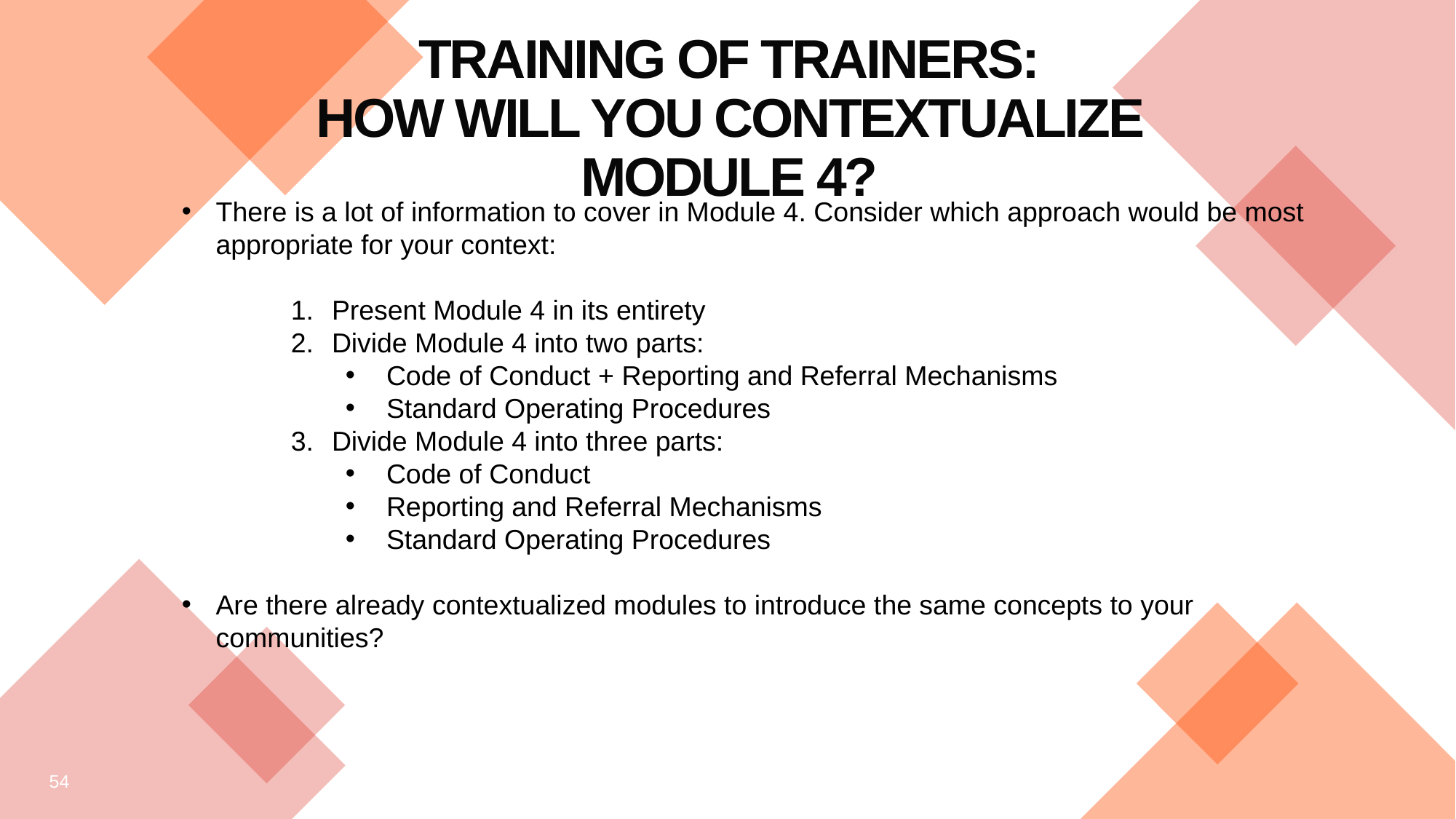

# TRAINING OF TRAINERS: How Will You contextualize module 4?

There is a lot of information to cover in Module 4. Consider which approach would be most appropriate for your context:

Present Module 4 in its entirety
Divide Module 4 into two parts:
Code of Conduct + Reporting and Referral Mechanisms
Standard Operating Procedures
Divide Module 4 into three parts:
Code of Conduct
Reporting and Referral Mechanisms
Standard Operating Procedures

Are there already contextualized modules to introduce the same concepts to your communities?

54